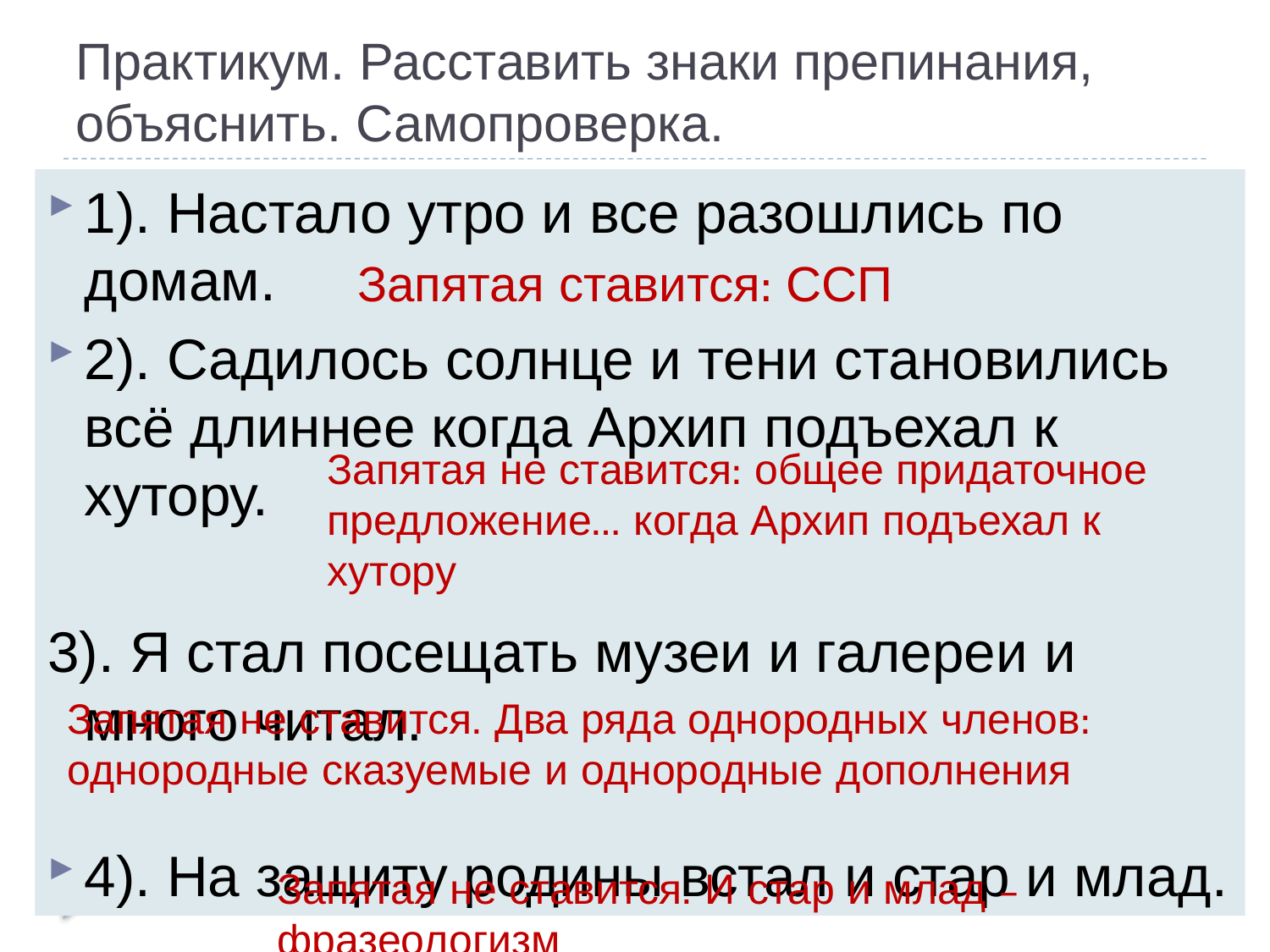

# Практикум. Расставить знаки препинания, объяснить. Самопроверка.
1). Настало утро и все разошлись по домам.
2). Садилось солнце и тени становились всё длиннее когда Архип подъехал к хутору.

3). Я стал посещать музеи и галереи и много читал.

4). На защиту родины встал и стар и млад.

Запятая ставится: ССП
Запятая не ставится: общее придаточное предложение… когда Архип подъехал к хутору
Запятая не ставится. Два ряда однородных членов: однородные сказуемые и однородные дополнения
Запятая не ставится. И стар и млад – фразеологизм